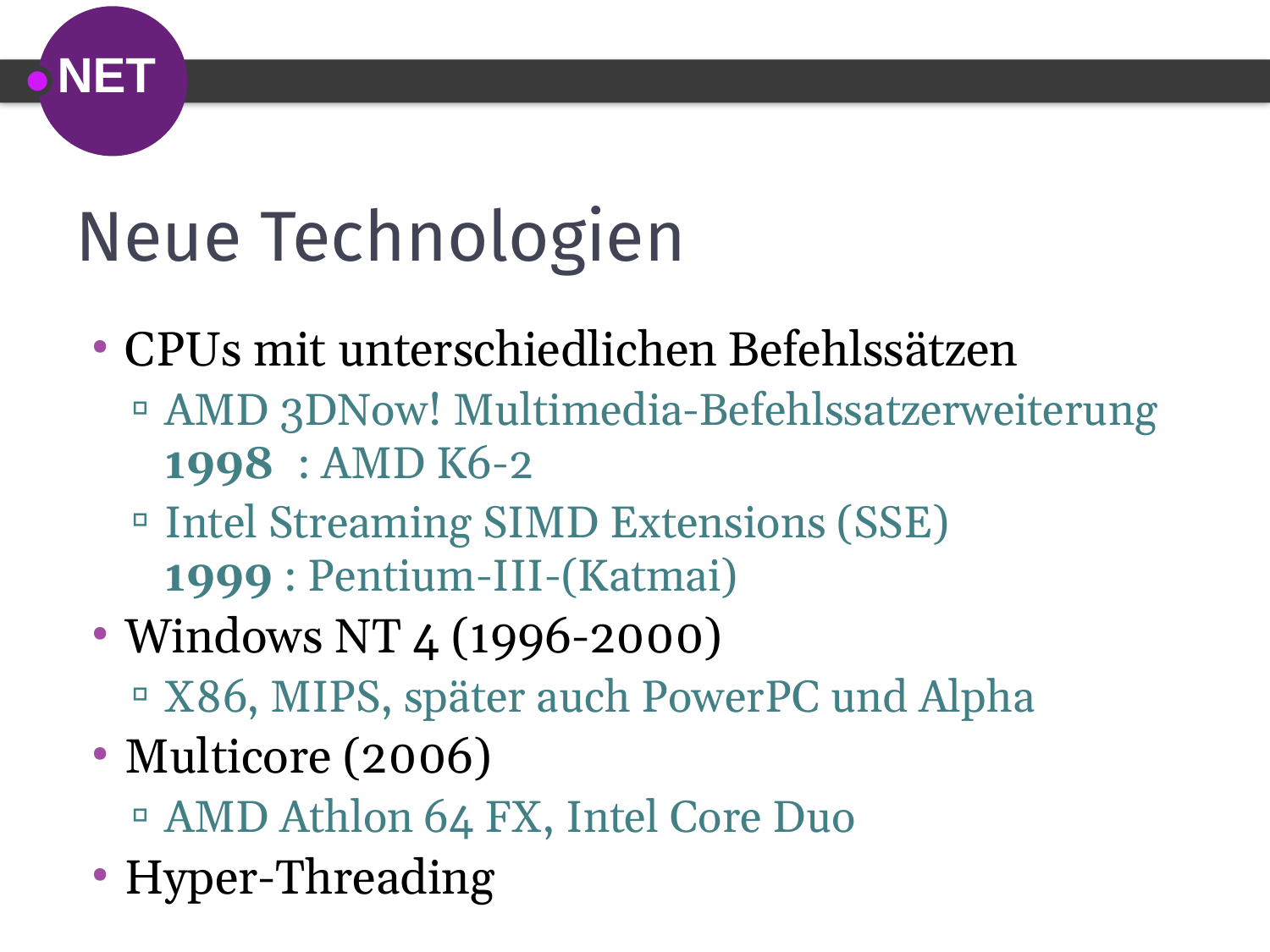

# Neue Technologien
CPUs mit unterschiedlichen Befehlssätzen
AMD 3DNow! Multimedia-Befehlssatzerweiterung
1998  : AMD K6-2
Intel Streaming SIMD Extensions (SSE)
1999 : Pentium-III-(Katmai)
Windows NT 4 (1996-2000)
X86, MIPS, später auch PowerPC und Alpha
Multicore (2006)
AMD Athlon 64 FX, Intel Core Duo
Hyper-Threading